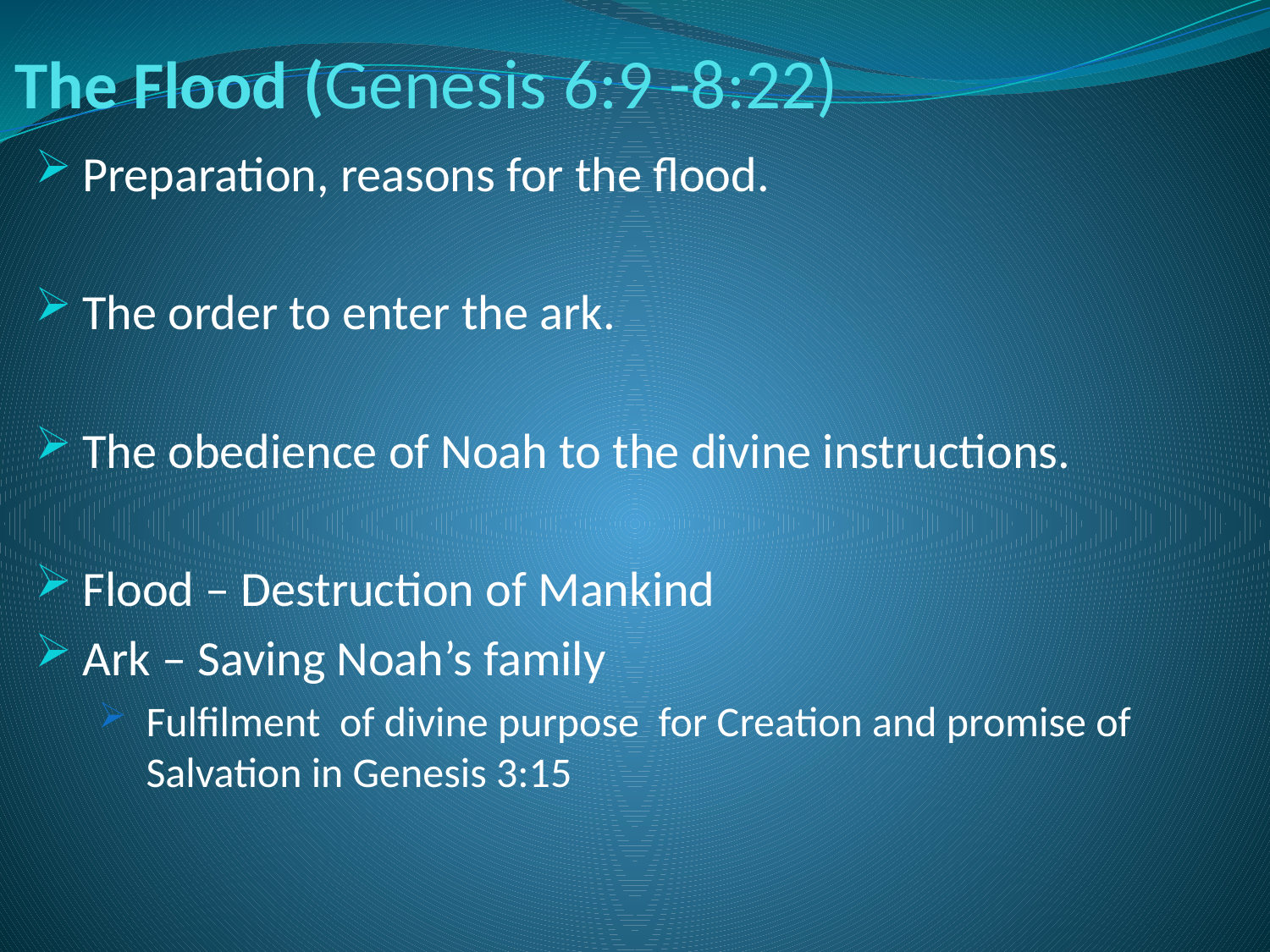

# The Flood (Genesis 6:9 -8:22)
Preparation, reasons for the flood.

The order to enter the ark.

The obedience of Noah to the divine instructions.

Flood – Destruction of Mankind
Ark – Saving Noah’s family
Fulfilment  of divine purpose  for Creation and promise of Salvation in Genesis 3:15